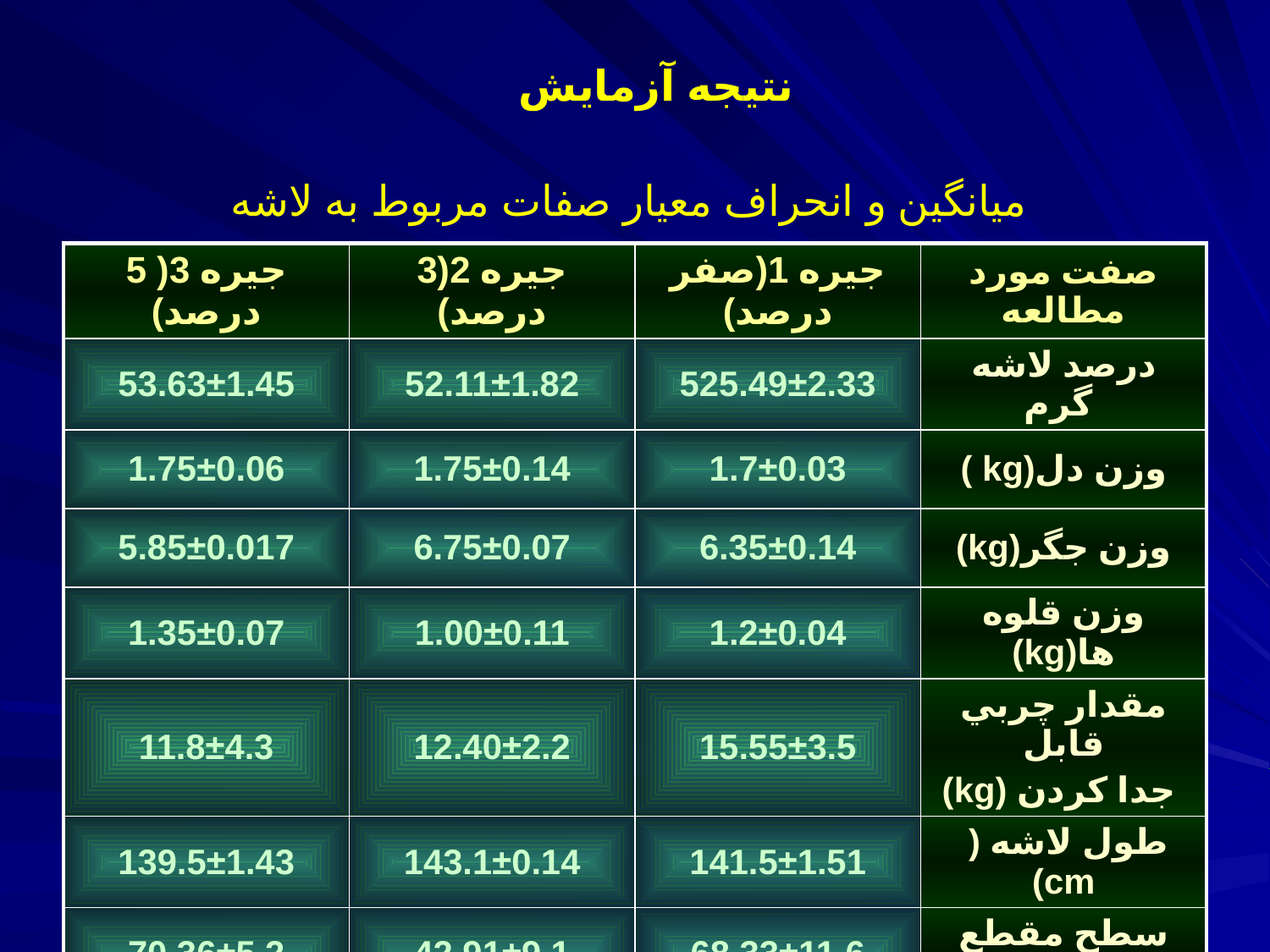

نتيجه آزمايش
# ميانگين و انحراف معيار صفات مربوط به لاشه
| جيره 3( 5 درصد) | جيره 2(3 درصد) | جيره 1(صفر درصد) | صفت مورد مطالعه |
| --- | --- | --- | --- |
| 53.63±1.45 | 52.11±1.82 | 525.49±2.33 | درصد لاشه گرم |
| 1.75±0.06 | 1.75±0.14 | 1.7±0.03 | وزن دل(kg ) |
| 5.85±0.017 | 6.75±0.07 | 6.35±0.14 | وزن جگر(kg) |
| 1.35±0.07 | 1.00±0.11 | 1.2±0.04 | وزن قلوه ها(kg) |
| 11.8±4.3 | 12.40±2.2 | 15.55±3.5 | مقدار چربي قابل جدا كردن (kg) |
| 139.5±1.43 | 143.1±0.14 | 141.5±1.51 | طول لاشه ( ‍cm) |
| 70.36±5.2 | 42.91±9.1 | 68.33±11.6 | سطح مقطع راسته (cm2) |